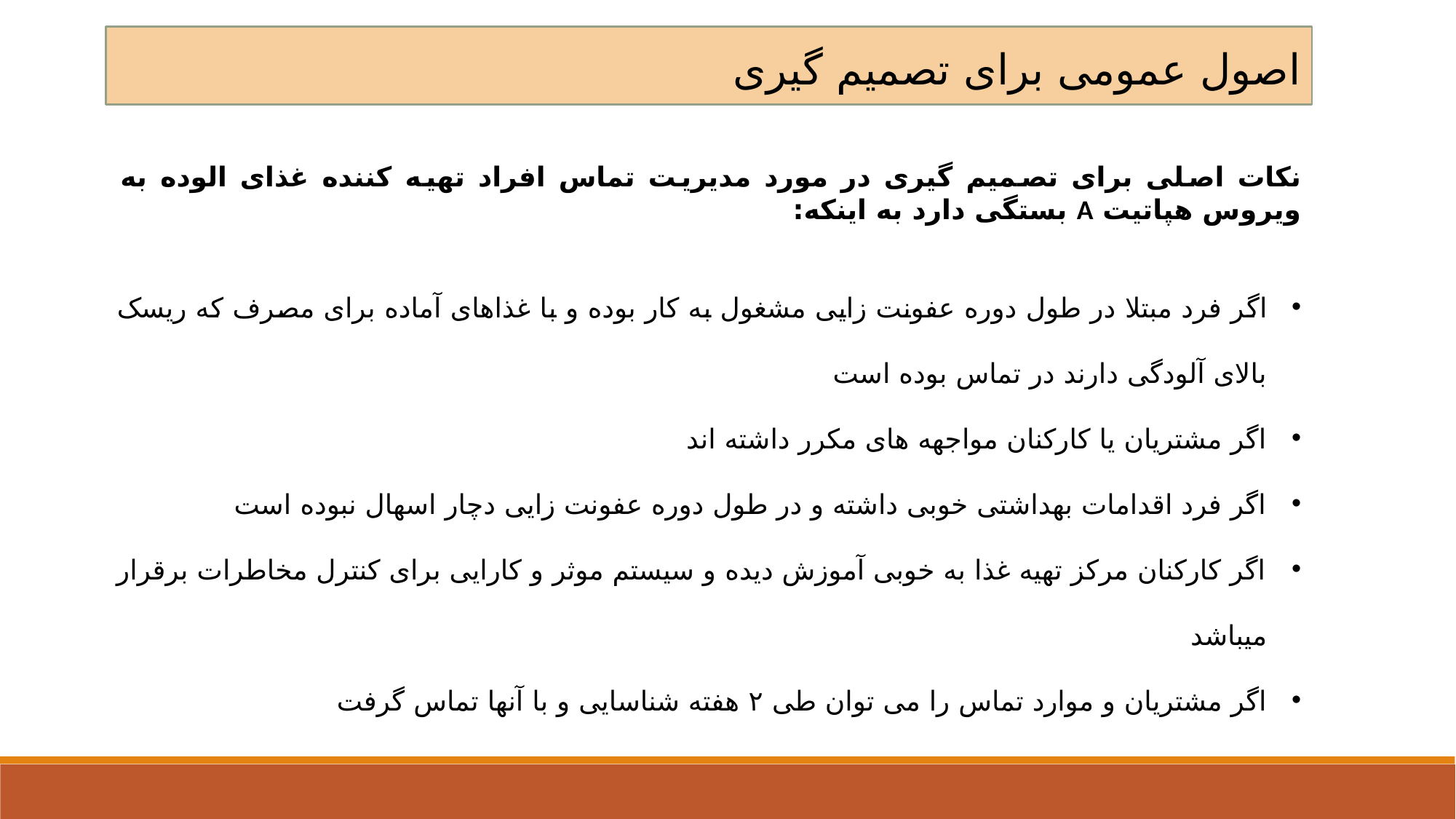

اصول عمومی برای تصمیم گیری
نکات اصلی برای تصمیم گیری در مورد مدیریت تماس افراد تهیه کننده غذای الوده به ویروس هپاتیت A بستگی دارد به اینکه:

اگر فرد مبتلا در طول دوره عفونت زایی مشغول به کار بوده و با غذاهای آماده برای مصرف که ریسک بالای آلودگی دارند در تماس بوده است
اگر مشتریان یا کارکنان مواجهه های مکرر داشته اند
اگر فرد اقدامات بهداشتی خوبی داشته و در طول دوره عفونت زایی دچار اسهال نبوده است
اگر کارکنان مرکز تهیه غذا به خوبی آموزش دیده و سیستم موثر و کارایی برای کنترل مخاطرات برقرار میباشد
اگر مشتریان و موارد تماس را می توان طی ۲ هفته شناسایی و با آنها تماس گرفت